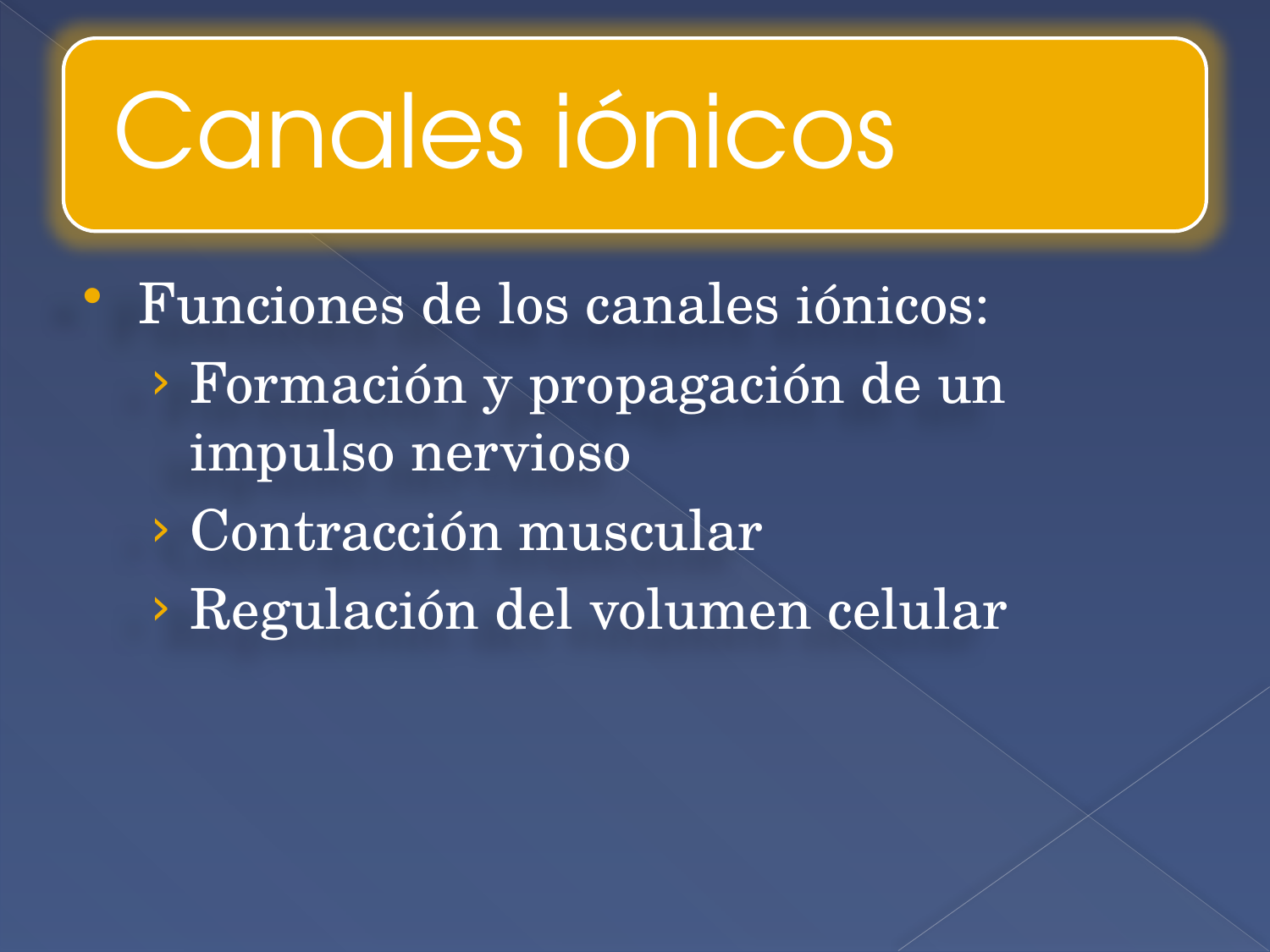

Canales iónicos
Funciones de los canales iónicos:
Formación y propagación de un impulso nervioso
Contracción muscular
Regulación del volumen celular